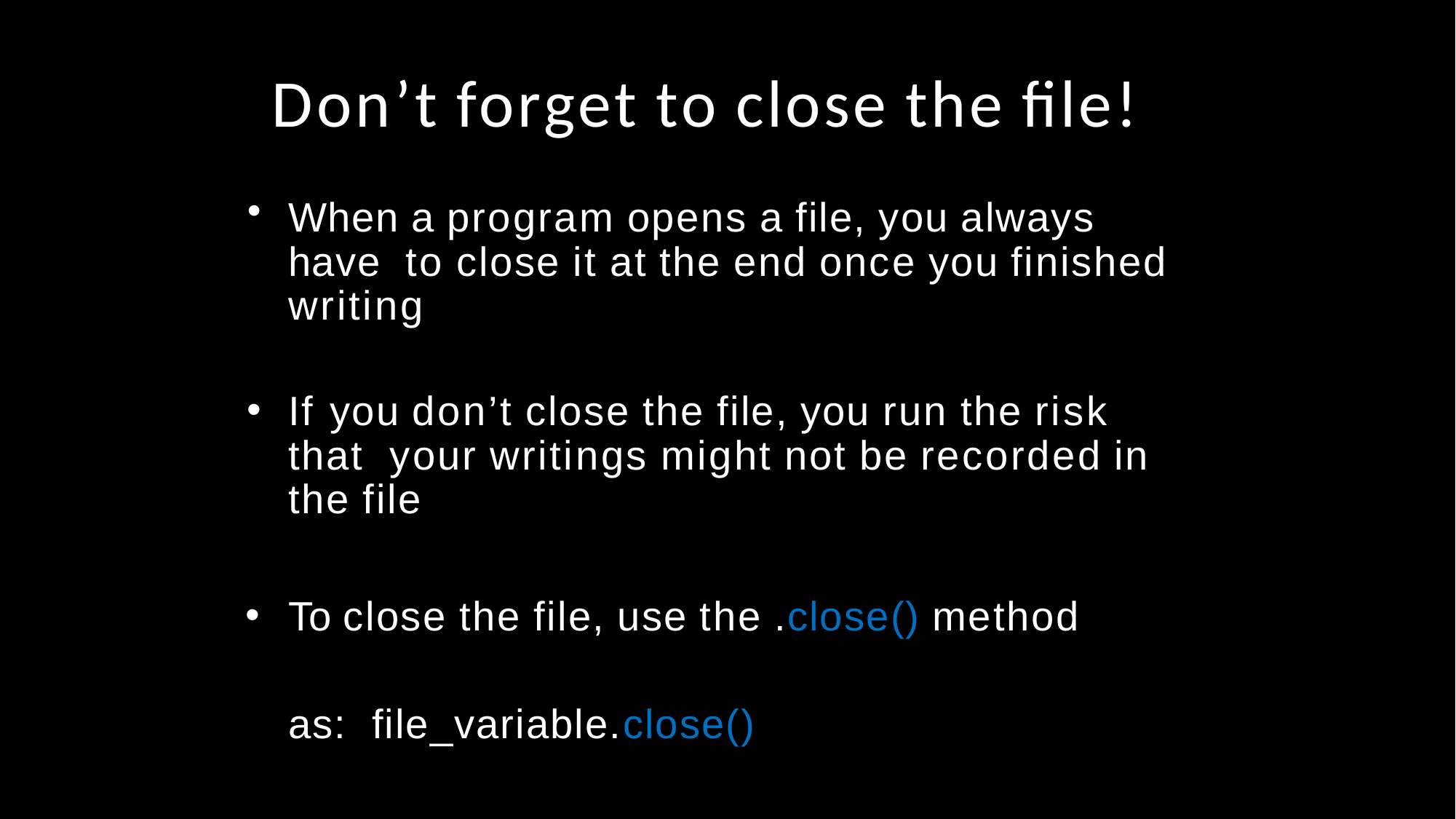

# Don’t forget to close the file!
When a program opens a file, you always have  to close it at the end once you finished writing

If you don’t close the file, you run the risk that  your writings might not be recorded in the file
To close the file, use the .close() method as:  file_variable.close()